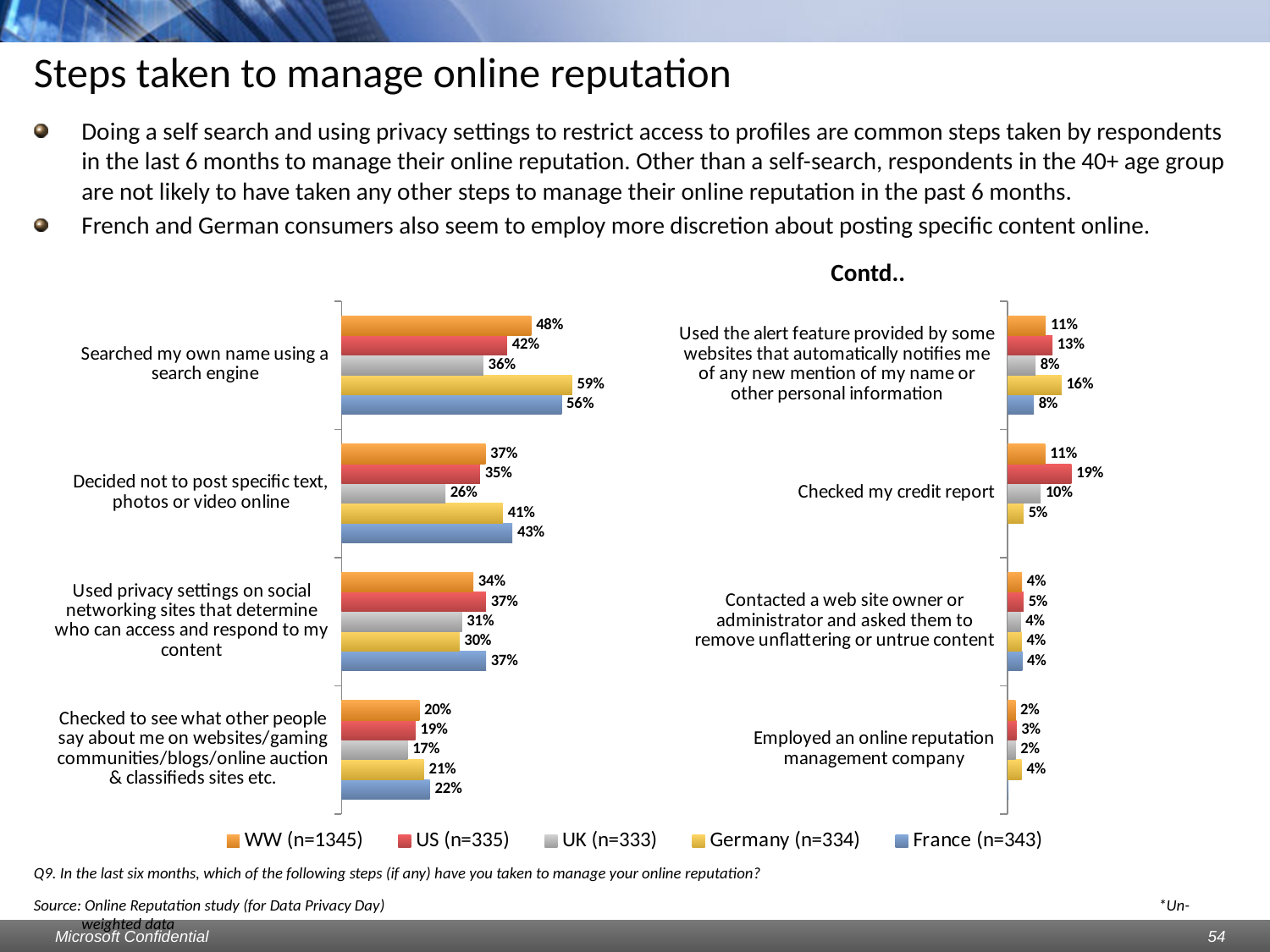

# Steps taken to manage online reputation
Doing a self search and using privacy settings to restrict access to profiles are common steps taken by respondents in the last 6 months to manage their online reputation. Other than a self-search, respondents in the 40+ age group are not likely to have taken any other steps to manage their online reputation in the past 6 months.
French and German consumers also seem to employ more discretion about posting specific content online.
Contd..

### Chart

| Category | France (n=343) | Germany (n=334) | UK (n=333) | US (n=335) | WW (n=1345) |
|---|---|---|---|---|---|
| Checked to see what other people say about me on websites/gaming communities/blogs/online auction & classifieds sites etc. | 0.2244897959183674 | 0.2095808383233533 | 0.1681681681681682 | 0.188059701492538 | 0.19776951672862453 |
| Used privacy settings on social networking sites that determine who can access and respond to my content | 0.3673469387755114 | 0.29940119760479167 | 0.3063063063063076 | 0.3671641791044802 | 0.3353159851301142 |
| Decided not to post specific text, photos or video online | 0.4344023323615163 | 0.4101796407185629 | 0.2642642642642659 | 0.35223880597015056 | 0.36579925650557493 |
| Searched my own name using a search engine | 0.5597667638483965 | 0.5868263473053892 | 0.360360360360363 | 0.4208955223880599 | 0.4825278810408946 |

### Chart

| Category | France (n=343) | Germany (n=334) | UK (n=333) | US (n=335) | WW (n=1345) |
|---|---|---|---|---|---|
| Employed an online reputation management company | 0.0029154518950437317 | 0.04191616766467066 | 0.02402402402402403 | 0.026865671641791048 | 0.02379182156133827 |
| Contacted a web site owner or administrator and asked them to remove unflattering or untrue content | 0.043731778425655975 | 0.04191616766467066 | 0.03903903903903904 | 0.04776119402985091 | 0.0431226765799257 |
| Checked my credit report | 0.0 | 0.047904191616766484 | 0.09909909909909993 | 0.19104477611940296 | 0.11277445109780439 |
| Used the alert feature provided by some websites that automatically notifies me of any new mention of my name or other personal information | 0.07871720116618083 | 0.16167664670658616 | 0.08408408408408415 | 0.13432835820895517 | 0.11449814126394088 |

### Chart

| Category | France (n=343) | Germany (n=334) | UK (n=333) | US (n=335) | WW (n=1345) |
|---|---|---|---|---|---|
|  | None | None | None | None | None |
|  | None | None | None | None | None |
|  | None | None | None | None | None |
|  | None | None | None | None | None |
Q9. In the last six months, which of the following steps (if any) have you taken to manage your online reputation?
Source: Online Reputation study (for Data Privacy Day) 						                 *Un-weighted data